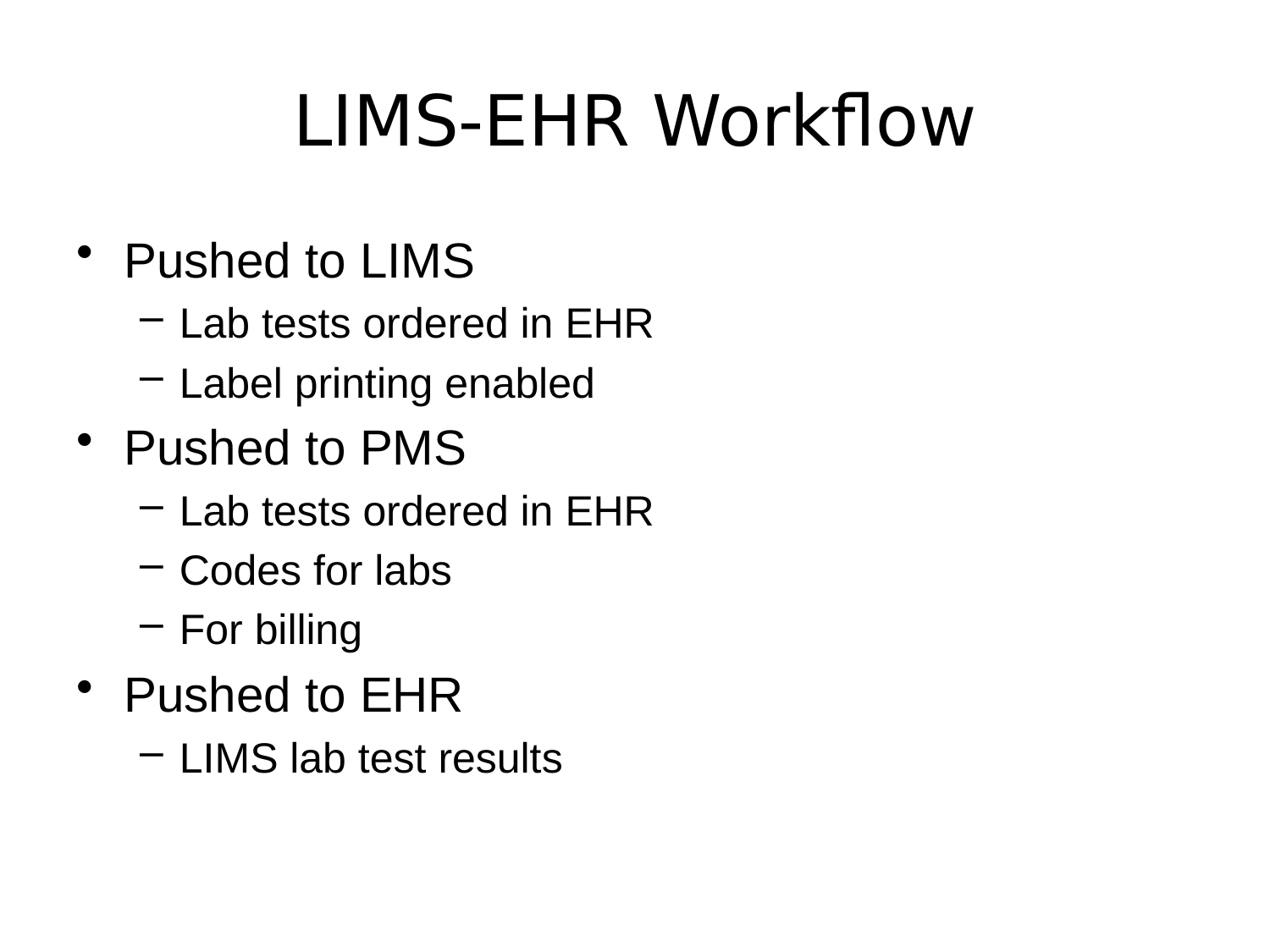

# LIMS-EHR Workflow
Pushed to LIMS
Lab tests ordered in EHR
Label printing enabled
Pushed to PMS
Lab tests ordered in EHR
Codes for labs
For billing
Pushed to EHR
LIMS lab test results